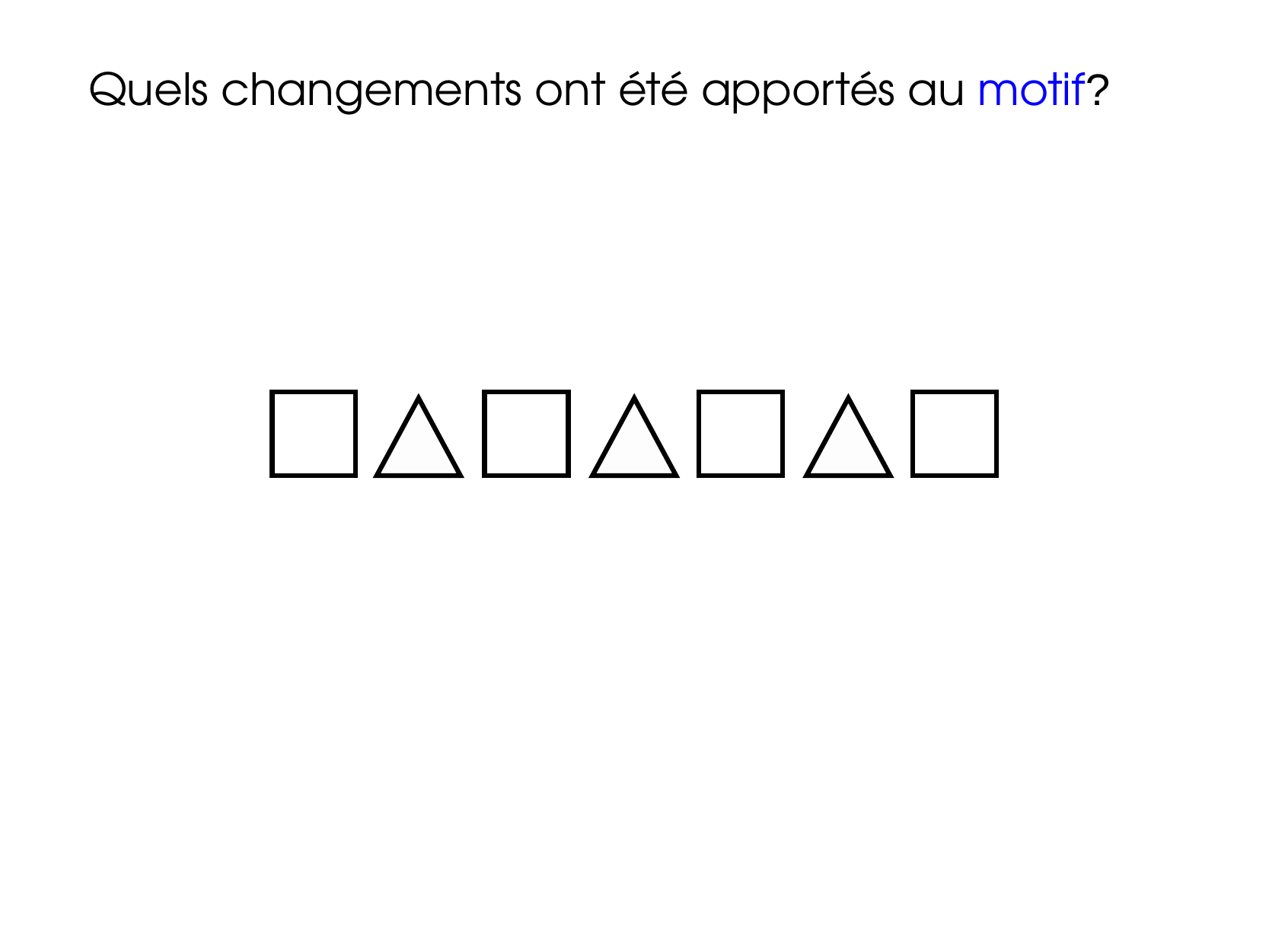

Quels changements ont été apportés au motif?